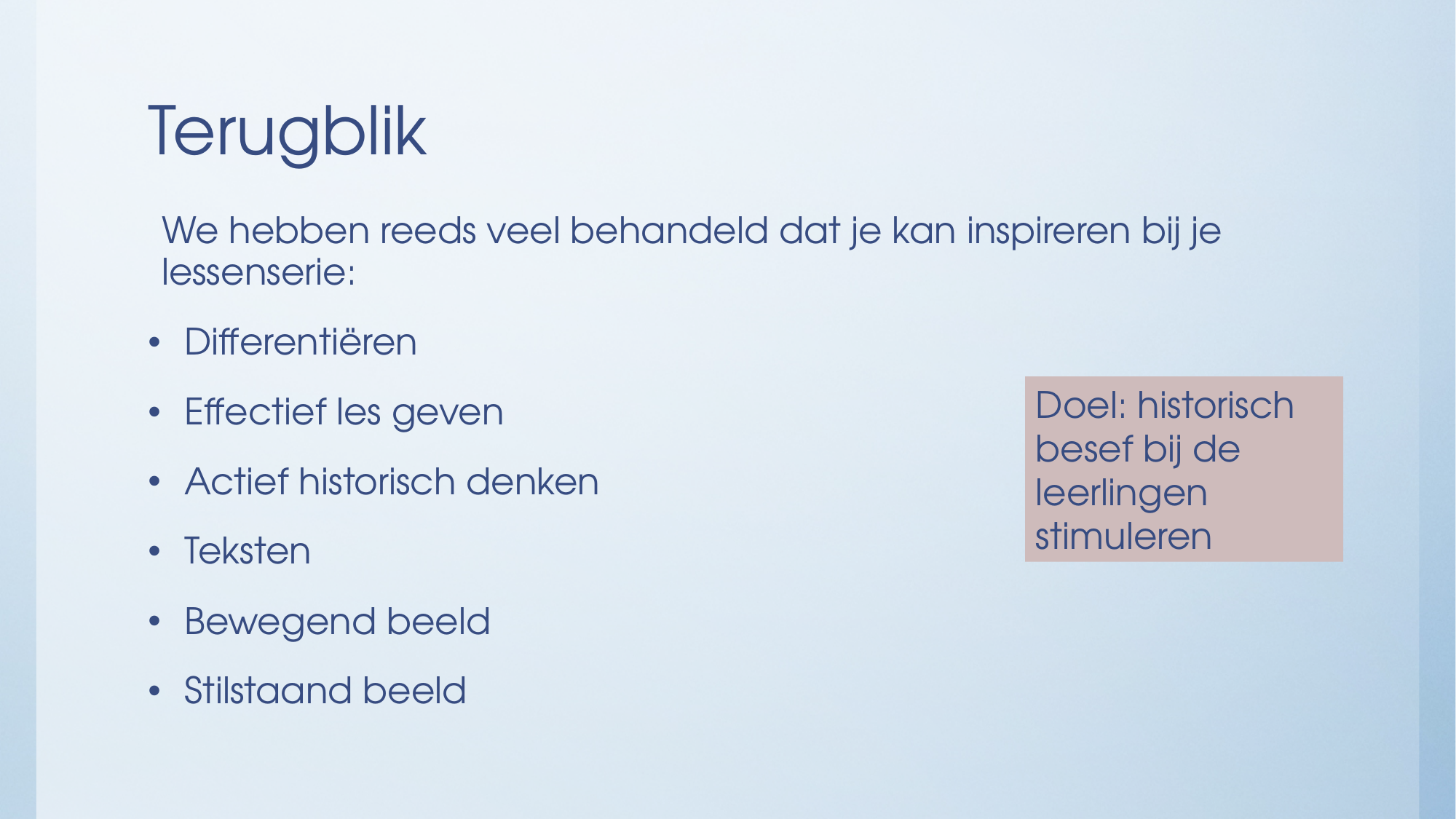

# Terugblik
We hebben reeds veel behandeld dat je kan inspireren bij je lessenserie:
Differentiëren
Effectief les geven
Actief historisch denken
Teksten
Bewegend beeld
Stilstaand beeld
Doel: historisch besef bij de leerlingen stimuleren